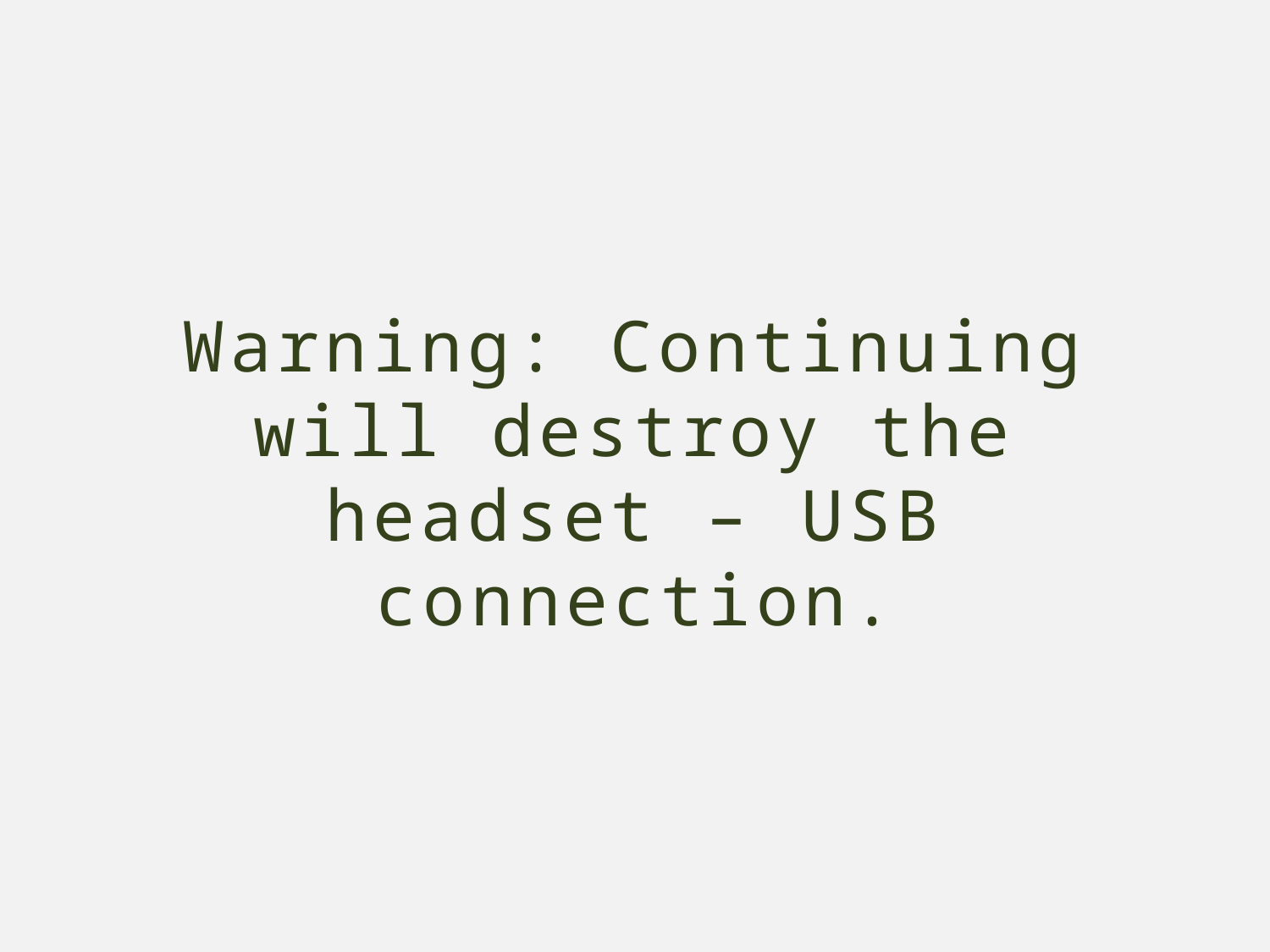

Warning: Continuing will destroy the headset – USB connection.